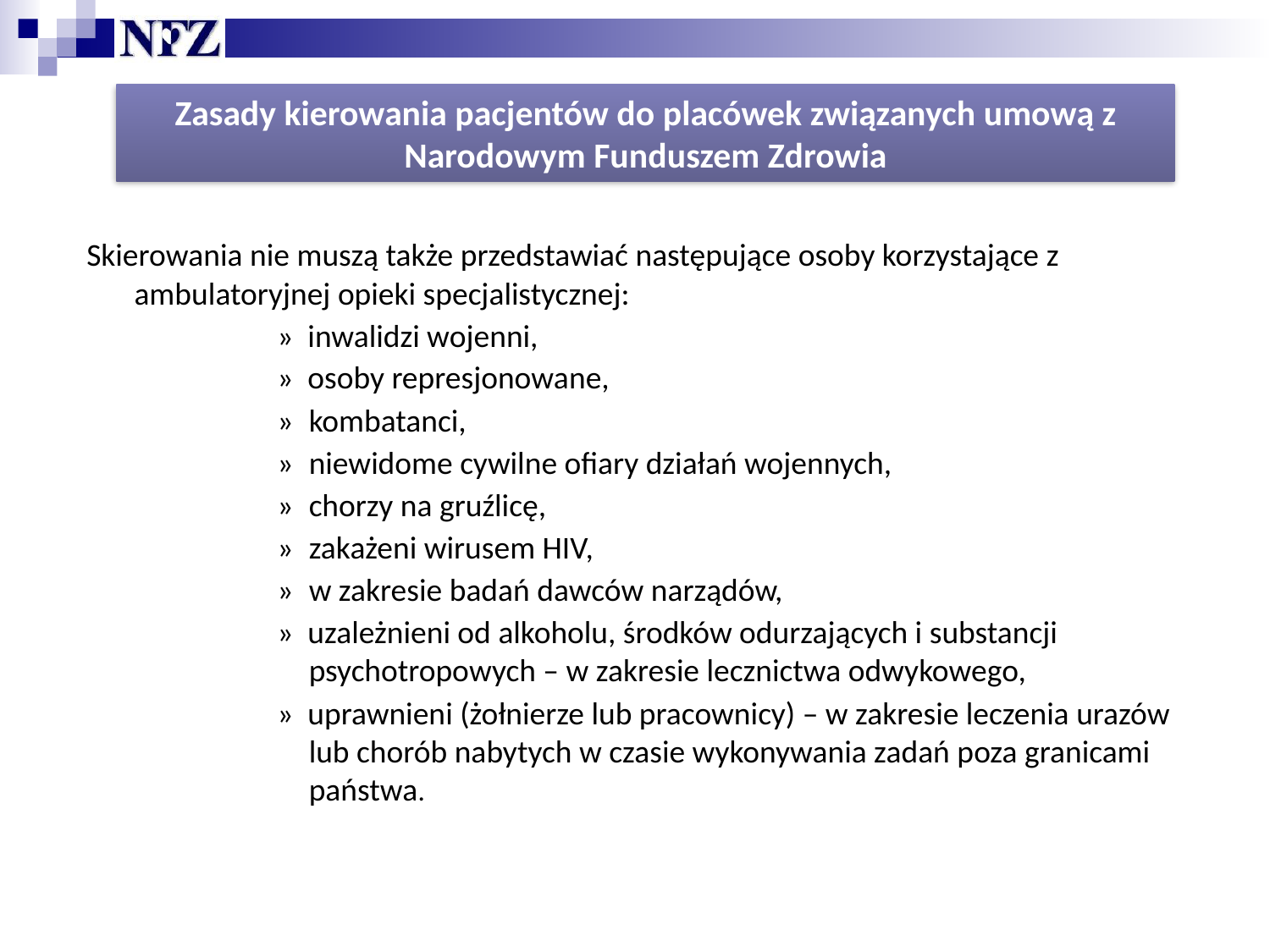

Zasady kierowania pacjentów do placówek związanych umową z Narodowym Funduszem Zdrowia
Skierowania nie muszą także przedstawiać następujące osoby korzystające z ambulatoryjnej opieki specjalistycznej:
»  inwalidzi wojenni,
»  osoby represjonowane,
»	kombatanci,
»	niewidome cywilne ofiary działań wojennych,
»	chorzy na gruźlicę,
»	zakażeni wirusem HIV,
»	w zakresie badań dawców narządów,
»  uzależnieni od alkoholu, środków odurzających i substancji psychotropowych – w zakresie lecznictwa odwykowego,
»  uprawnieni (żołnierze lub pracownicy) – w zakresie leczenia urazów lub chorób nabytych w czasie wykonywania zadań poza granicami państwa.